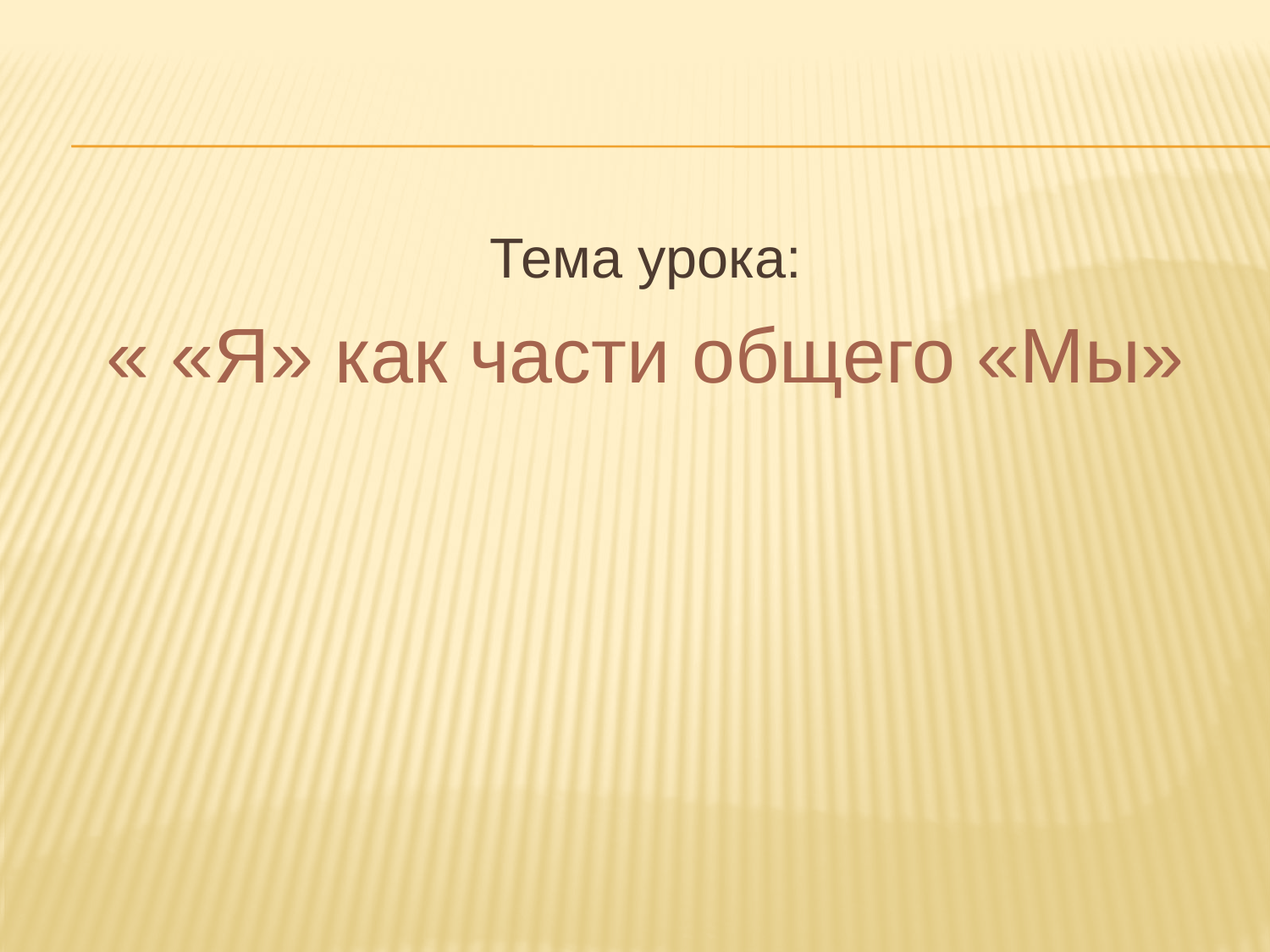

Тема урока:
 « «Я» как части общего «Мы»